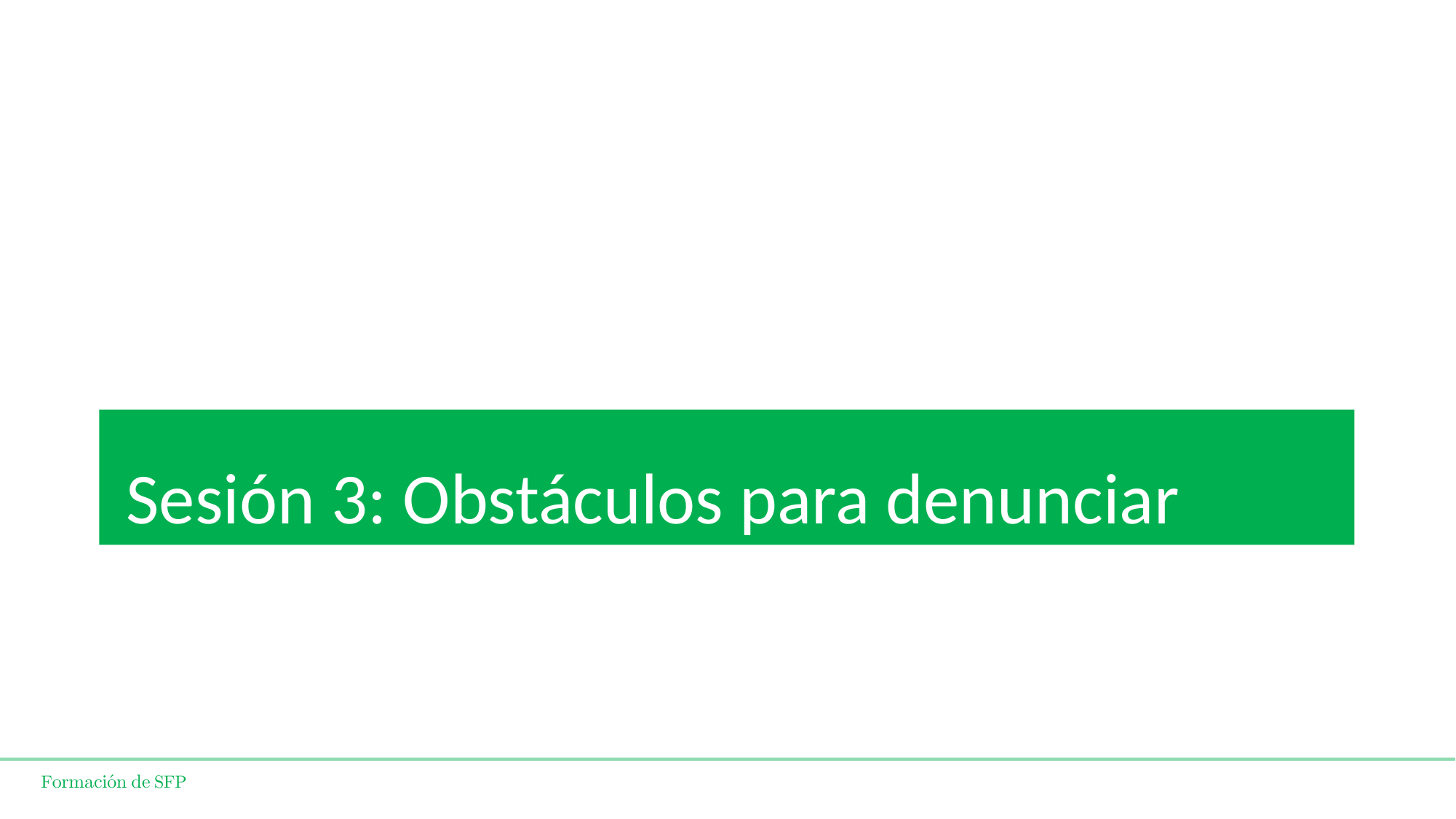

# Sesión 3: Obstáculos para denunciar

Formación de SFP